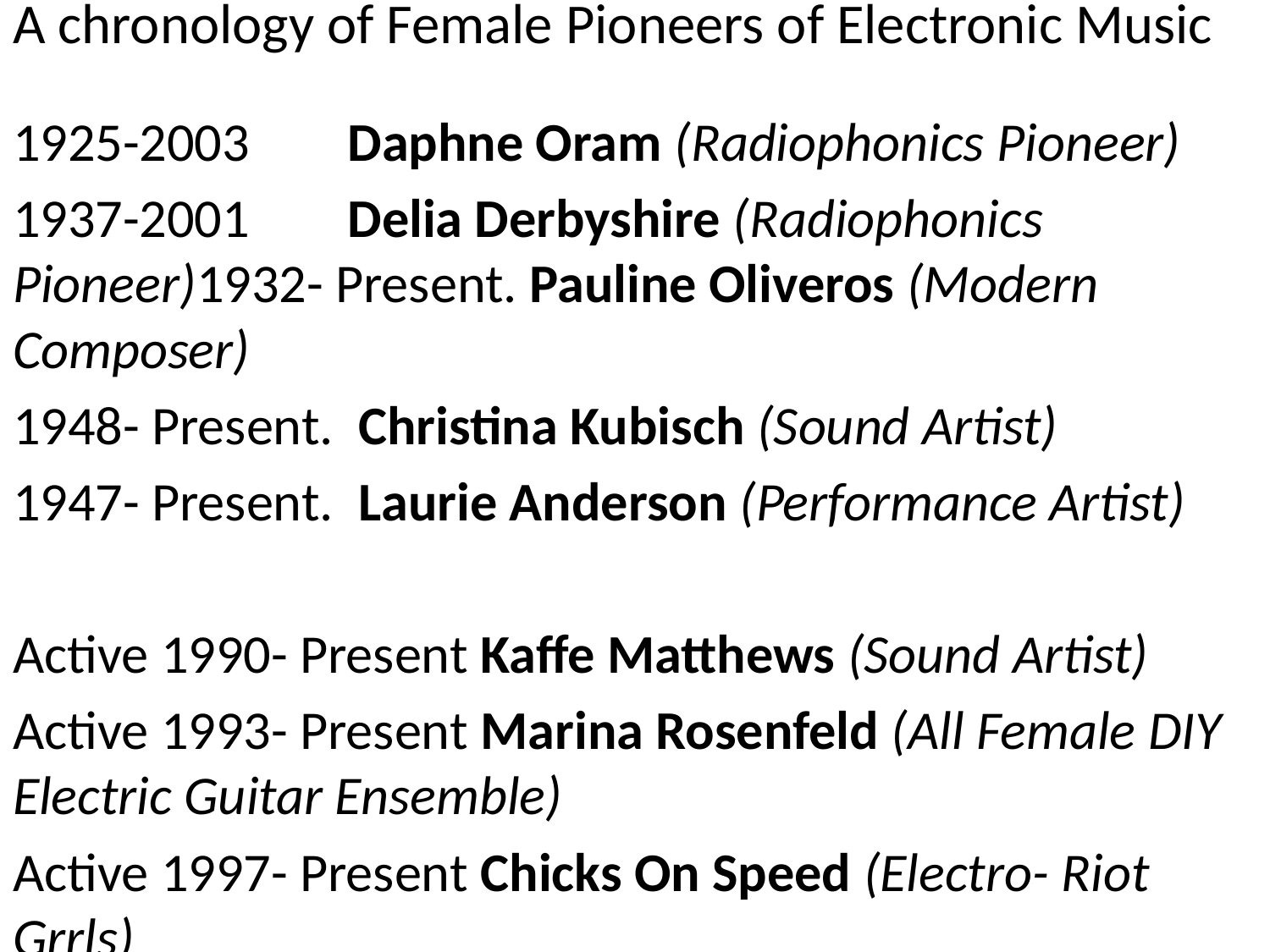

# A chronology of Female Pioneers of Electronic Music
1925-2003        Daphne Oram (Radiophonics Pioneer)
1937-2001        Delia Derbyshire (Radiophonics Pioneer)1932- Present. Pauline Oliveros (Modern Composer)
1948- Present.  Christina Kubisch (Sound Artist)
1947- Present.  Laurie Anderson (Performance Artist)

Active 1990- Present Kaffe Matthews (Sound Artist)
Active 1993- Present Marina Rosenfeld (All Female DIY Electric Guitar Ensemble)
Active 1997- Present Chicks On Speed (Electro- Riot Grrls)